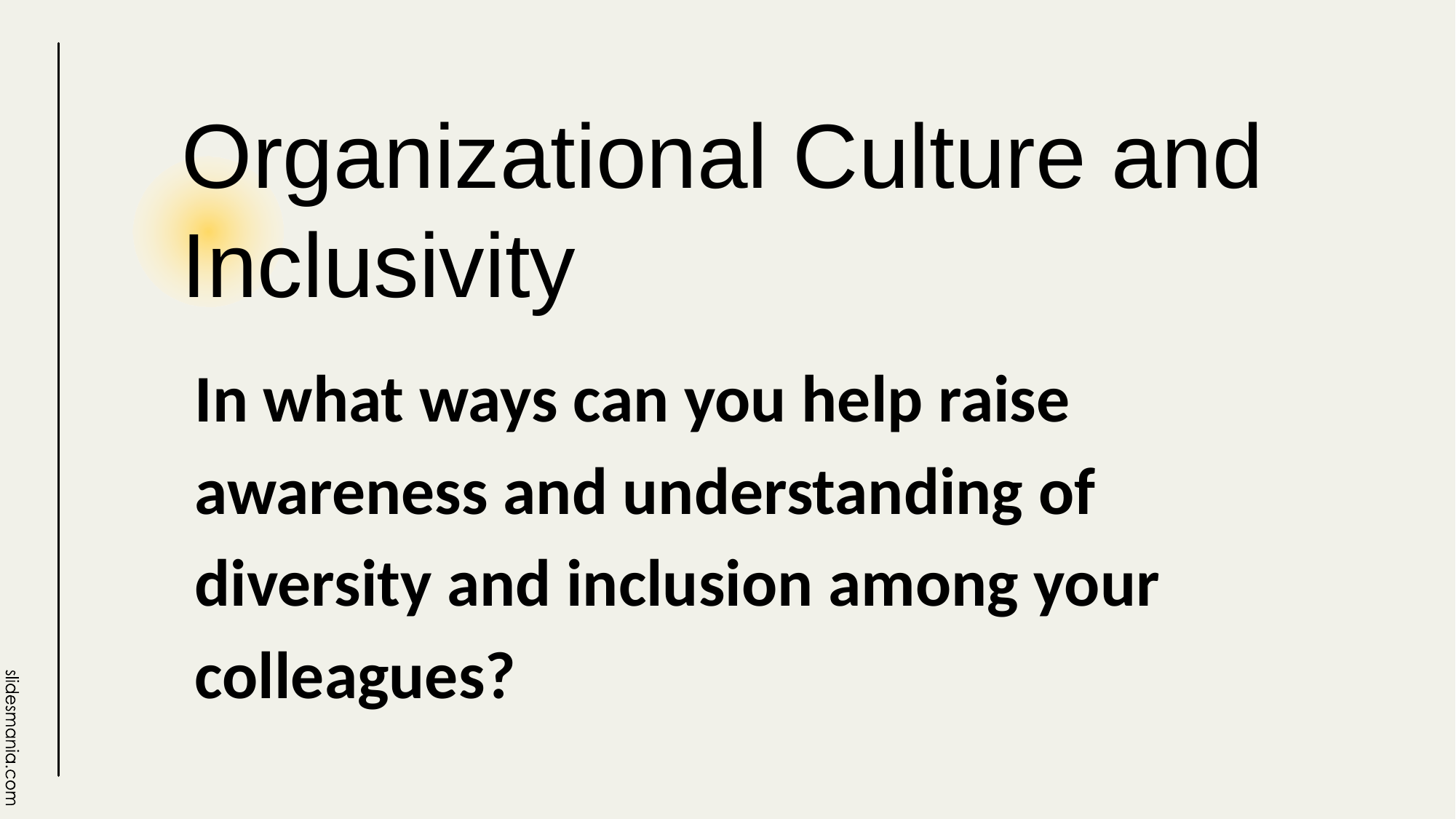

# Organizational Culture and Inclusivity

In what ways can you help raise awareness and understanding of diversity and inclusion among your colleagues?